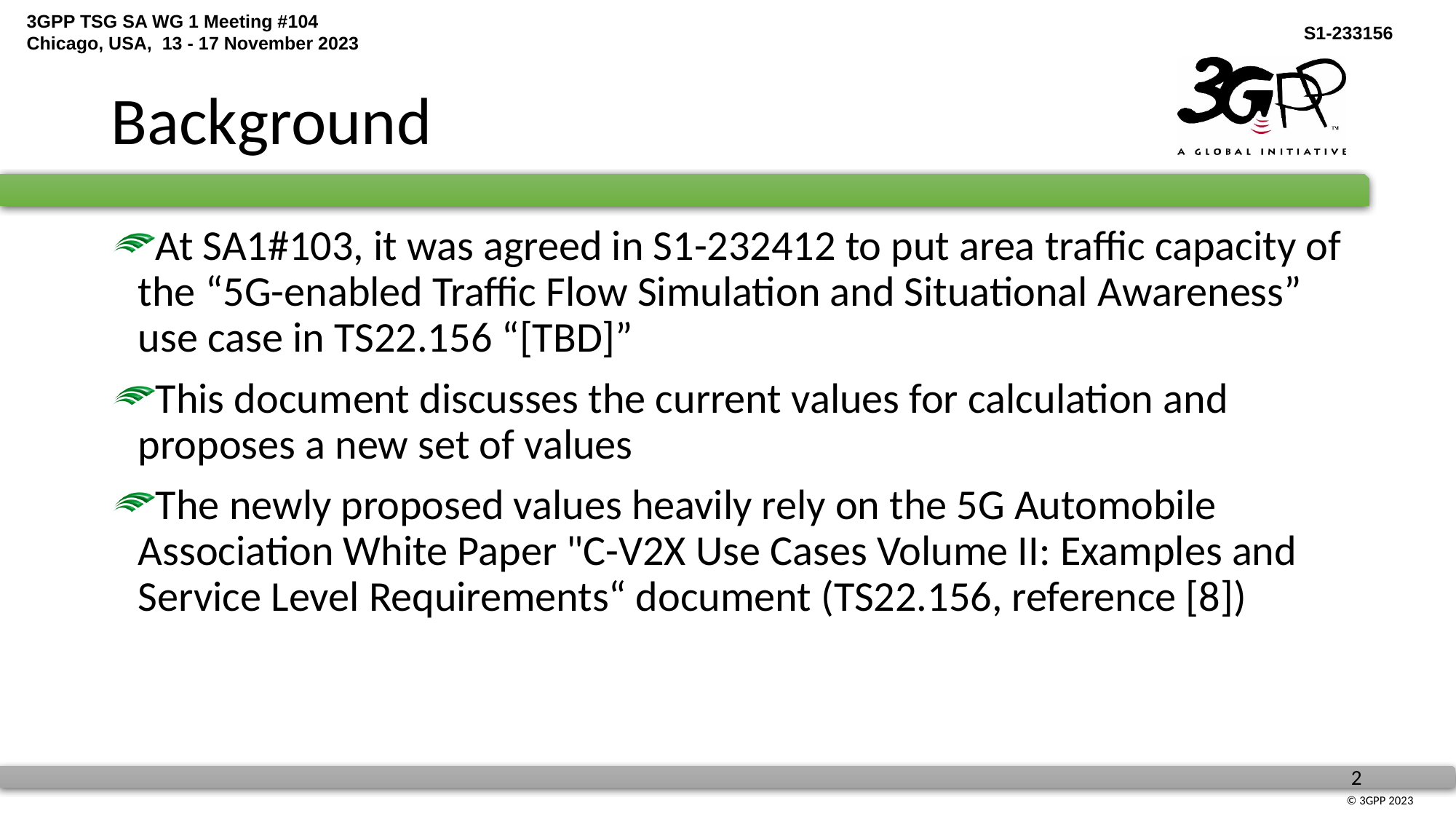

# Background
At SA1#103, it was agreed in S1-232412 to put area traffic capacity of the “5G-enabled Traffic Flow Simulation and Situational Awareness” use case in TS22.156 “[TBD]”
This document discusses the current values for calculation and proposes a new set of values
The newly proposed values heavily rely on the 5G Automobile Association White Paper "C-V2X Use Cases Volume II: Examples and Service Level Requirements“ document (TS22.156, reference [8])